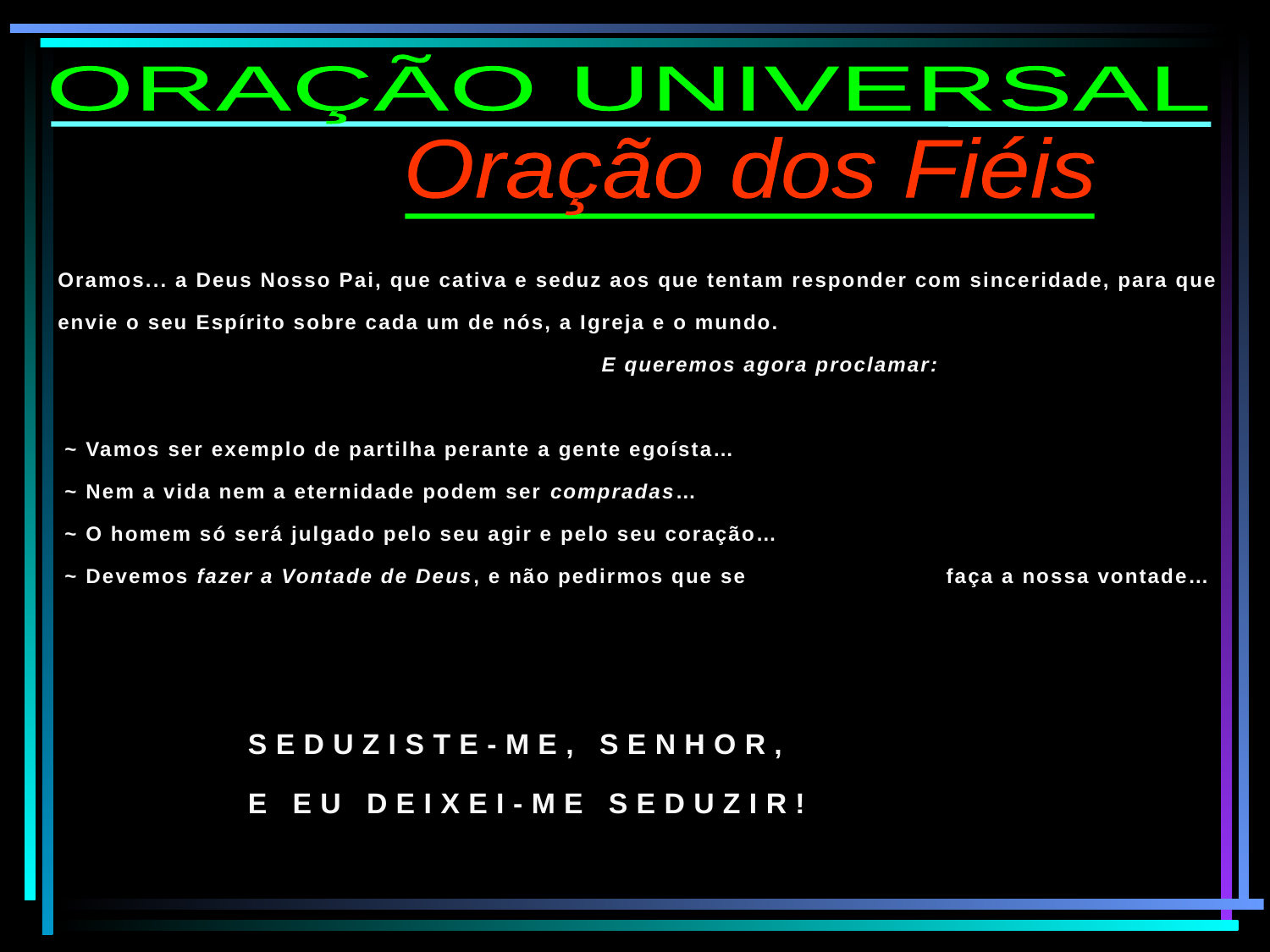

ORAÇÃO UNIVERSAL

Oração dos Fiéis

Oramos... a Deus Nosso Pai, que cativa e seduz aos que tentam responder com sinceridade, para que envie o seu Espírito sobre cada um de nós, a Igreja e o mundo.
				E queremos agora proclamar:

 ~ Vamos ser exemplo de partilha perante a gente egoísta…
 ~ Nem a vida nem a eternidade podem ser compradas…
 ~ O homem só será julgado pelo seu agir e pelo seu coração…
 ~ Devemos fazer a Vontade de Deus, e não pedirmos que se 		faça a nossa vontade…
Seduziste-me, senhor,
E eu deixei-me seduzir!